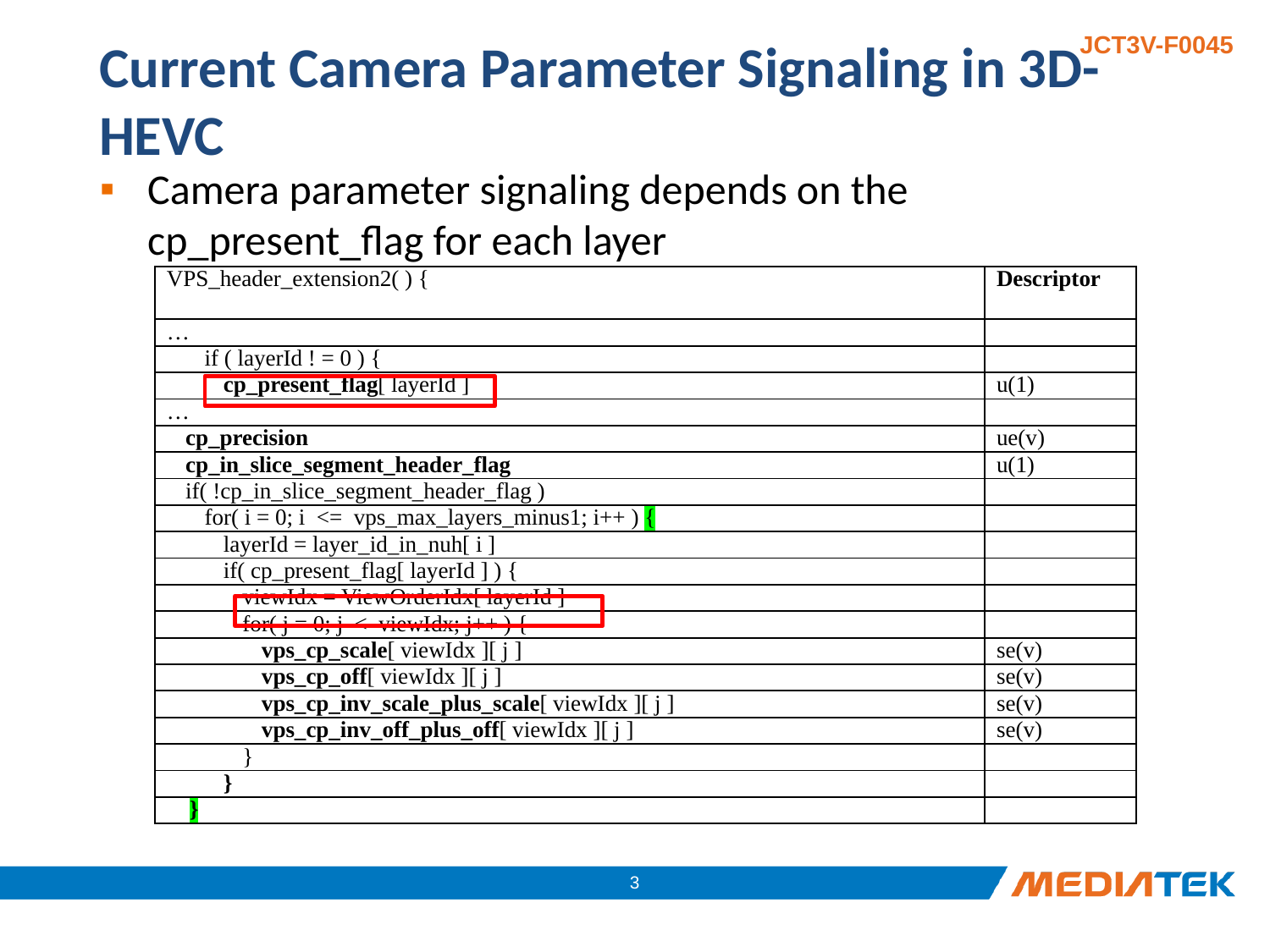

# Current Camera Parameter Signaling in 3D-HEVC
Camera parameter signaling depends on the cp_present_flag for each layer
| VPS\_header\_extension2( ) { | Descriptor |
| --- | --- |
| … |  |
| if ( layerId ! = 0 ) { |  |
| cp\_present\_flag[ layerId ] | u(1) |
| … |  |
| cp\_precision | ue(v) |
| cp\_in\_slice\_segment\_header\_flag | u(1) |
| if( !cp\_in\_slice\_segment\_header\_flag ) |  |
| for( i = 0; i <= vps\_max\_layers\_minus1; i++ ) { |  |
| layerId = layer\_id\_in\_nuh[ i ] |  |
| if( cp\_present\_flag[ layerId ] ) { |  |
| viewIdx = ViewOrderIdx[ layerId ] |  |
| for( j = 0; j < viewIdx; j++ ) { |  |
| vps\_cp\_scale[ viewIdx ][ j ] | se(v) |
| vps\_cp\_off[ viewIdx ][ j ] | se(v) |
| vps\_cp\_inv\_scale\_plus\_scale[ viewIdx ][ j ] | se(v) |
| vps\_cp\_inv\_off\_plus\_off[ viewIdx ][ j ] | se(v) |
| } |  |
| } |  |
| } |  |

3